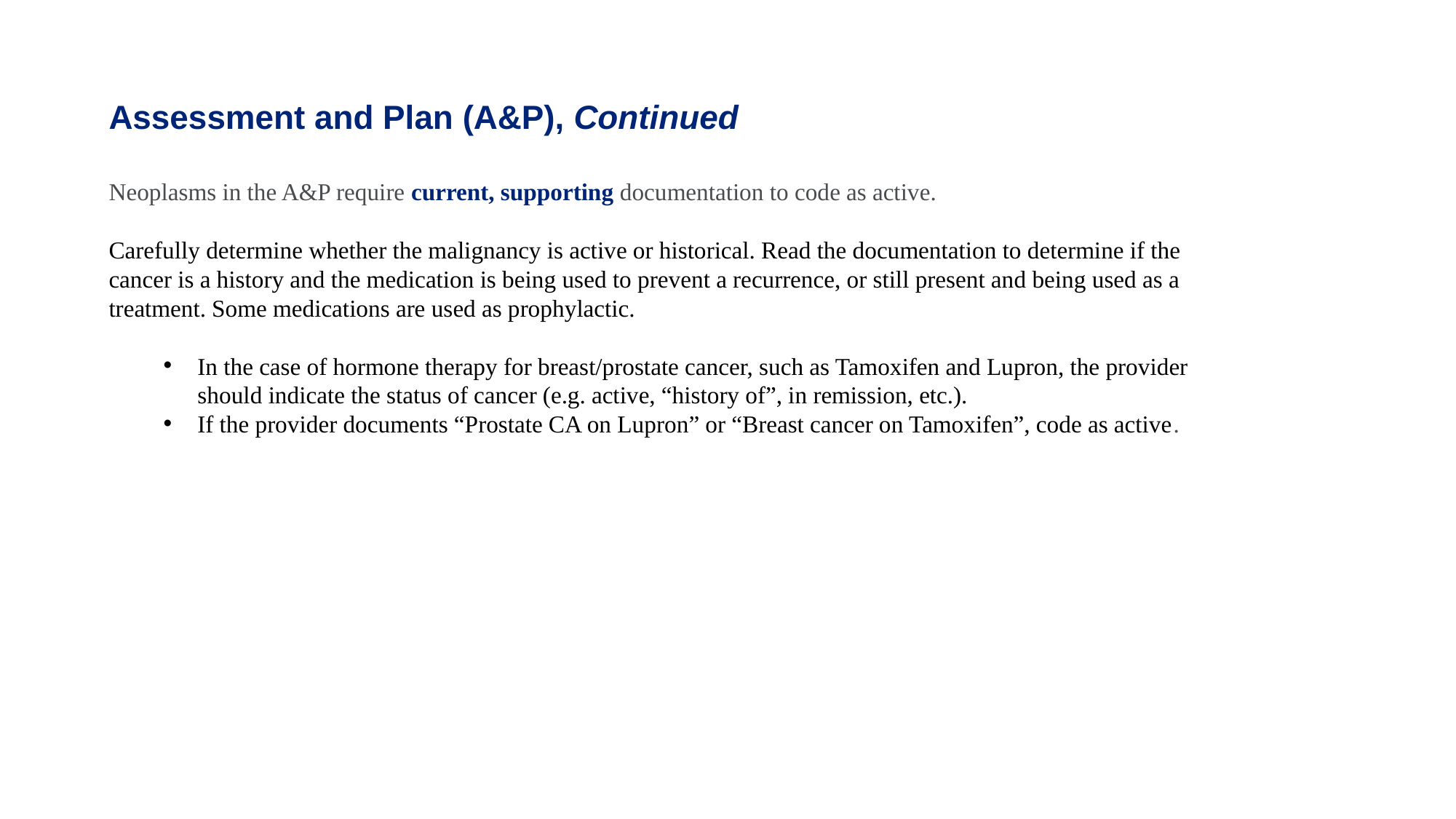

Assessment and Plan (A&P), Continued

Neoplasms in the A&P require current, supporting documentation to code as active.

Carefully determine whether the malignancy is active or historical. Read the documentation to determine if the cancer is a history and the medication is being used to prevent a recurrence, or still present and being used as a treatment. Some medications are used as prophylactic.

In the case of hormone therapy for breast/prostate cancer, such as Tamoxifen and Lupron, the provider should indicate the status of cancer (e.g. active, “history of”, in remission, etc.).
If the provider documents “Prostate CA on Lupron” or “Breast cancer on Tamoxifen”, code as active.